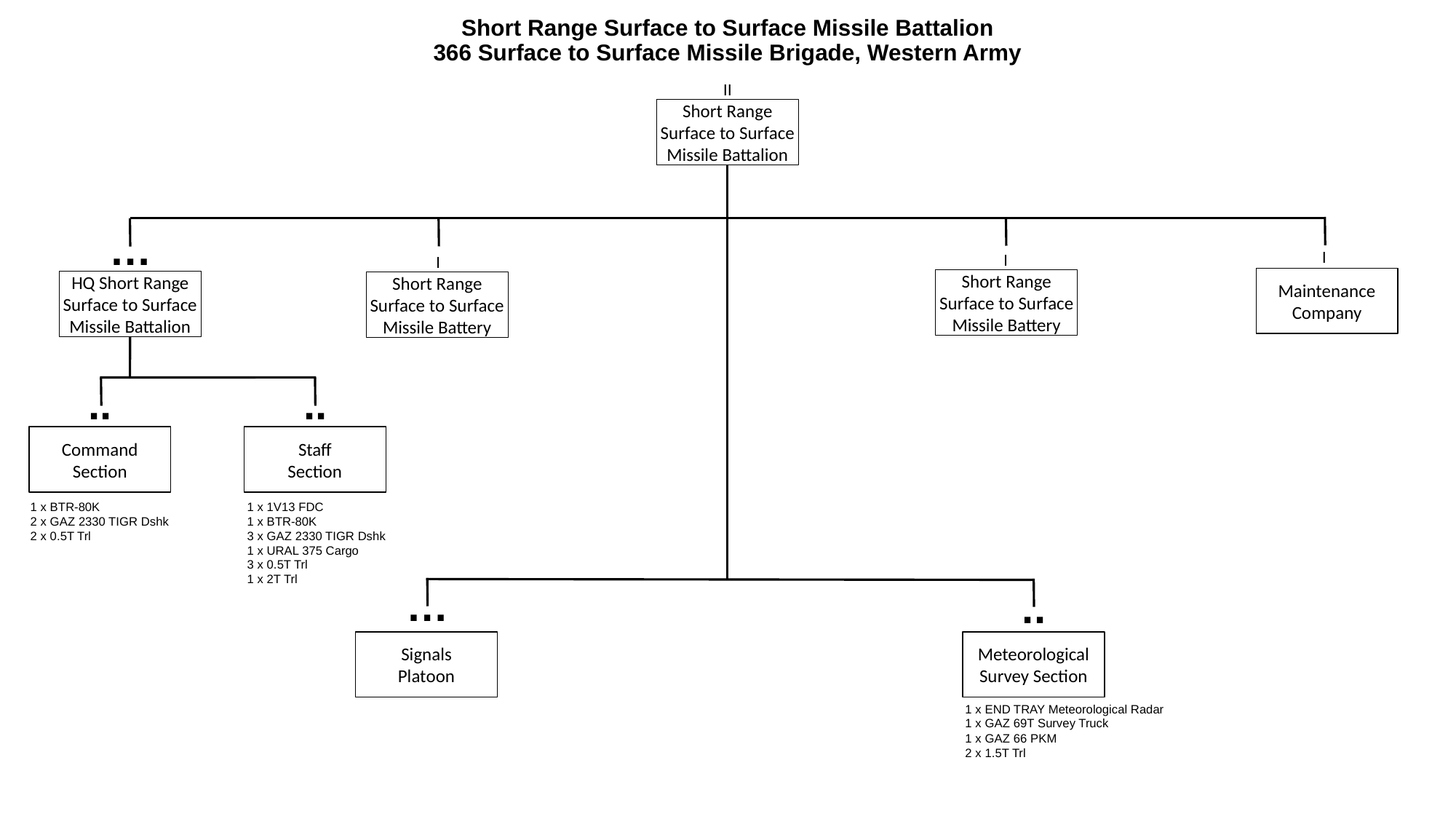

# Short Range Surface to Surface Missile Battalion 366 Surface to Surface Missile Brigade, Western Army
II
Short Range Surface to Surface Missile Battalion
…
I
I
I
Maintenance Company
Short Range Surface to Surface Missile Battery
HQ Short Range Surface to Surface Missile Battalion
Short Range Surface to Surface Missile Battery
..
..
Command
Section
Staff
Section
1 x BTR-80K
2 x GAZ 2330 TIGR Dshk
2 x 0.5T Trl
1 x 1V13 FDC
1 x BTR-80K
3 x GAZ 2330 TIGR Dshk
1 x URAL 375 Cargo
3 x 0.5T Trl
1 x 2T Trl
…
..
Signals
Platoon
Meteorological Survey Section
1 x END TRAY Meteorological Radar
1 x GAZ 69T Survey Truck
1 x GAZ 66 PKM
2 x 1.5T Trl